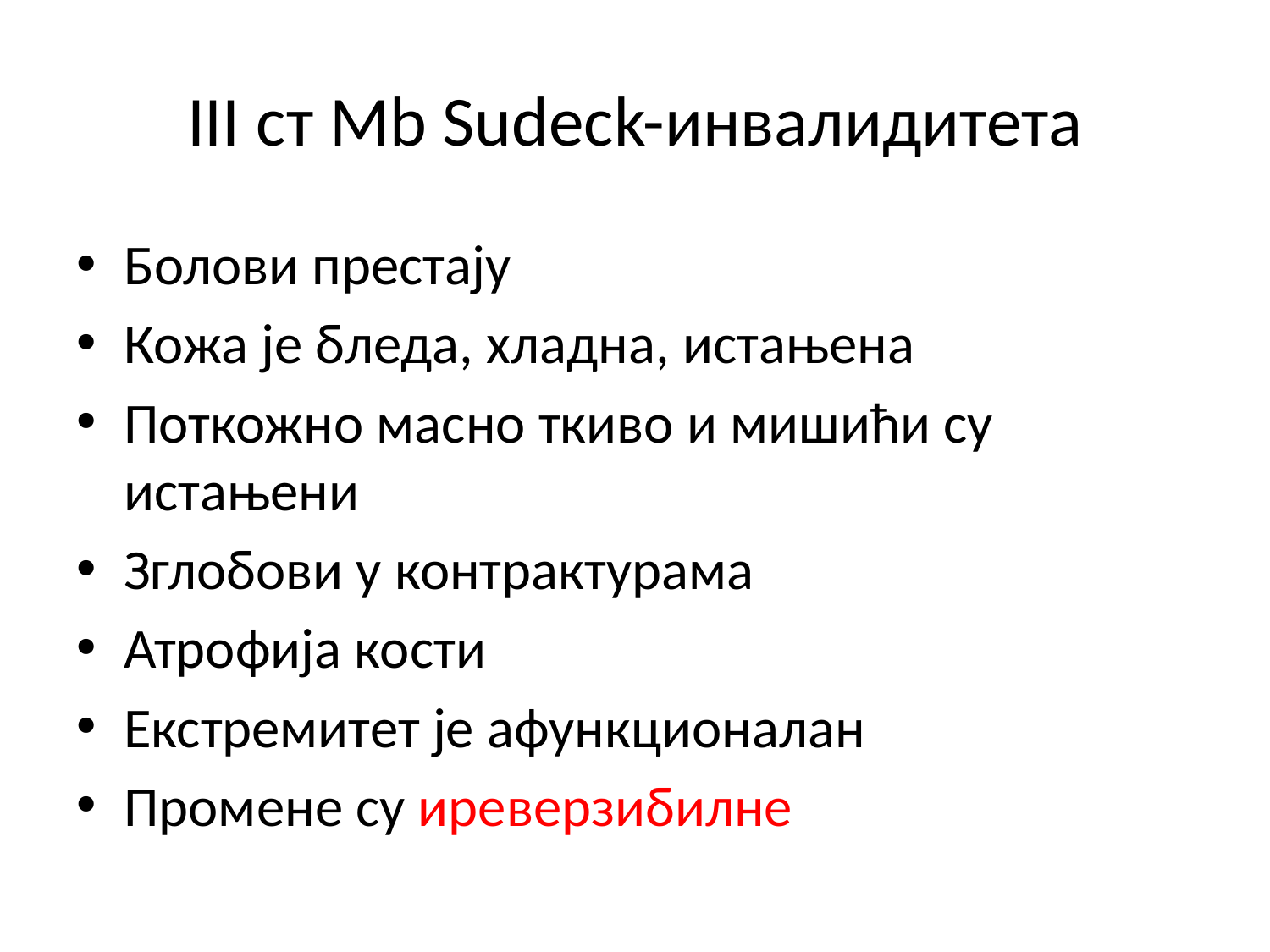

# III ст Mb Sudeck-инвалидитета
Болови престају
Кожа је бледа, хладна, истањена
Поткожно масно ткиво и мишићи су истањени
Зглобови у контрактурама
Атрофија кости
Екстремитет је афункционалан
Промене су иреверзибилне